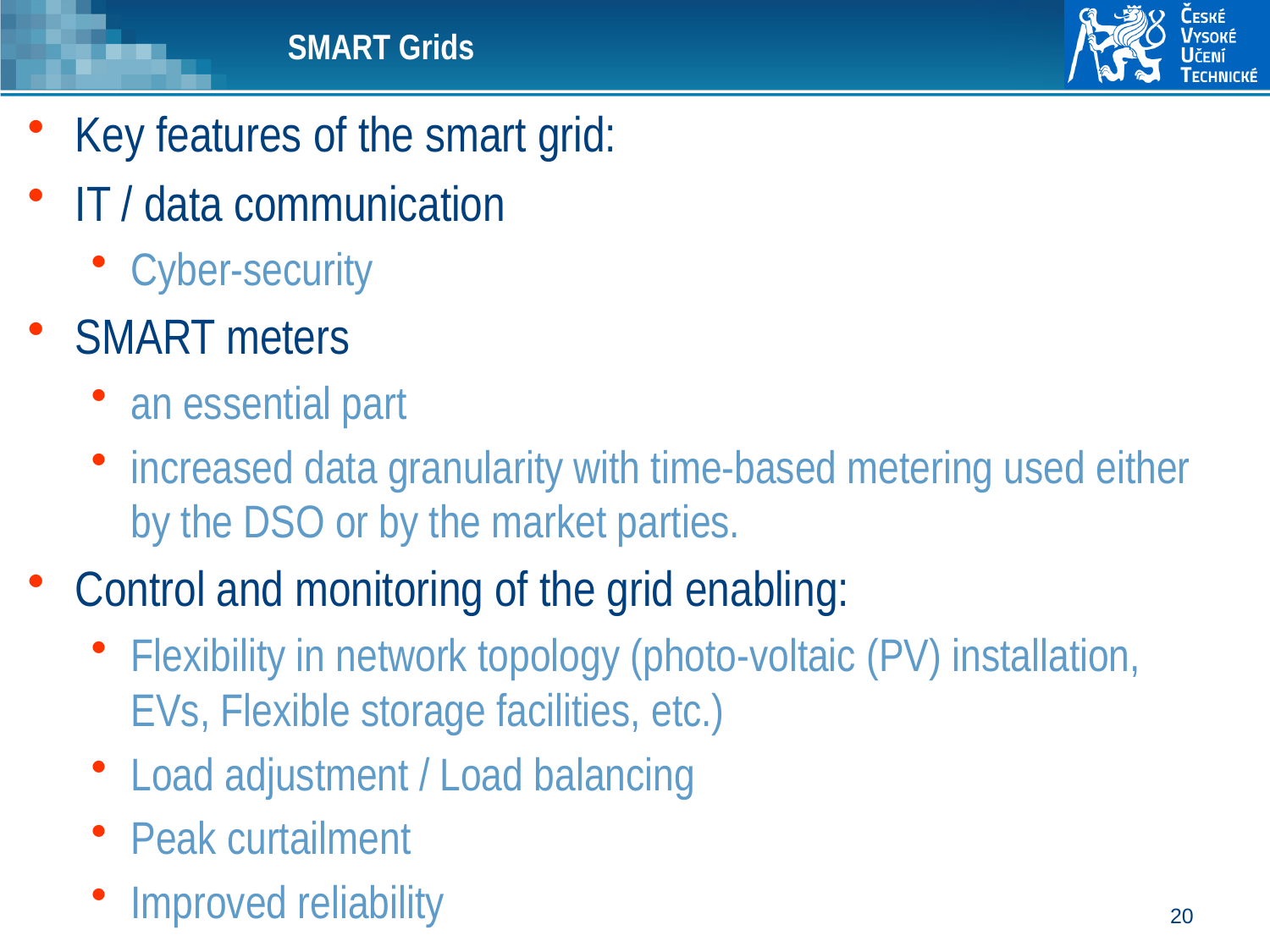

# SMART Grids
Key features of the smart grid:
IT / data communication
Cyber-security
SMART meters
an essential part
increased data granularity with time-based metering used either by the DSO or by the market parties.
Control and monitoring of the grid enabling:
Flexibility in network topology (photo-voltaic (PV) installation, EVs, Flexible storage facilities, etc.)
Load adjustment / Load balancing
Peak curtailment
Improved reliability
20